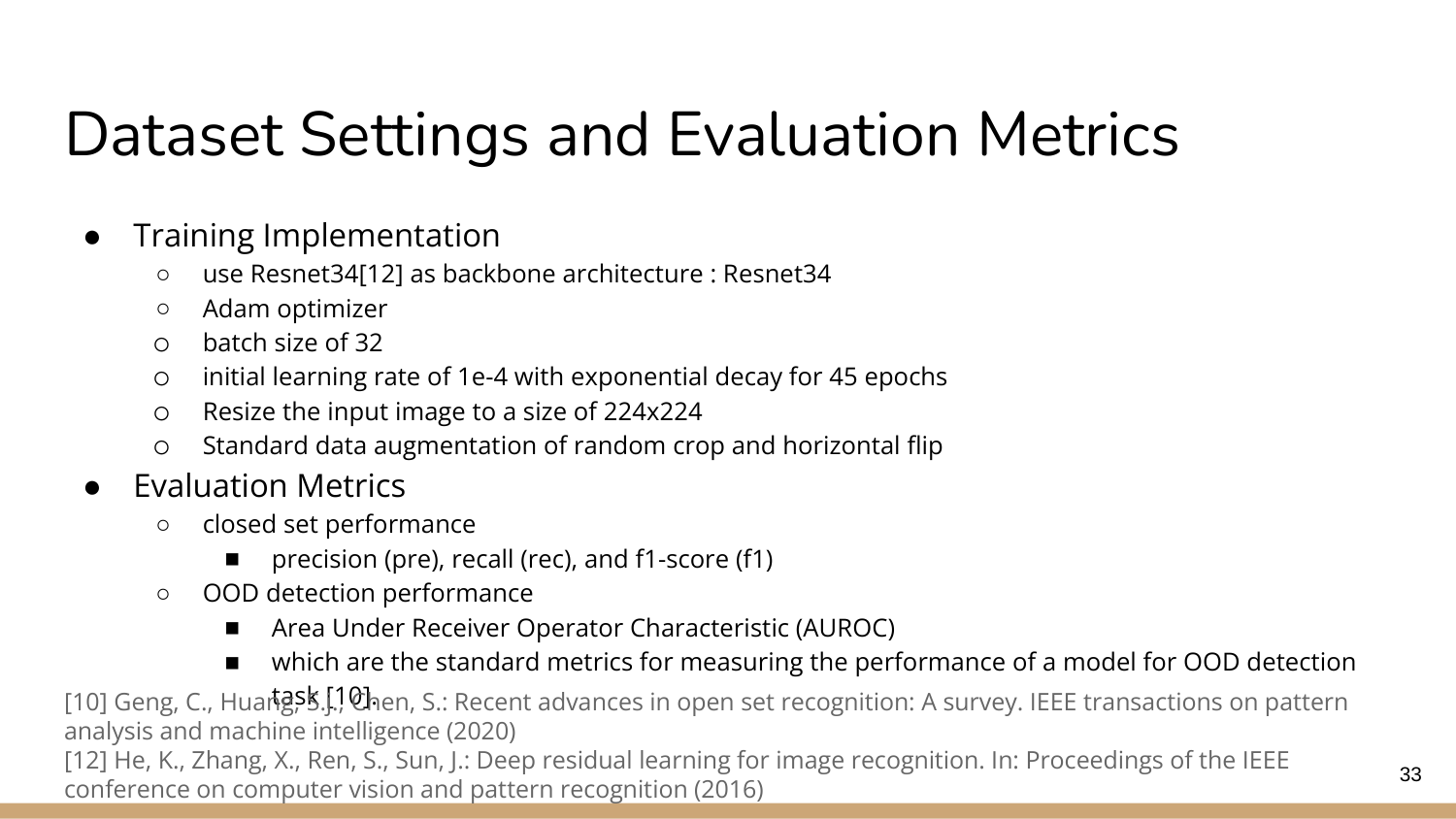

# Dataset Settings and Evaluation Metrics
Training Implementation
use Resnet34[12] as backbone architecture : Resnet34
Adam optimizer
batch size of 32
initial learning rate of 1e-4 with exponential decay for 45 epochs
Resize the input image to a size of 224x224
Standard data augmentation of random crop and horizontal flip
Evaluation Metrics
closed set performance
precision (pre), recall (rec), and f1-score (f1)
OOD detection performance
Area Under Receiver Operator Characteristic (AUROC)
which are the standard metrics for measuring the performance of a model for OOD detection task [10].
[10] Geng, C., Huang, S.j., Chen, S.: Recent advances in open set recognition: A survey. IEEE transactions on pattern analysis and machine intelligence (2020)
[12] He, K., Zhang, X., Ren, S., Sun, J.: Deep residual learning for image recognition. In: Proceedings of the IEEE conference on computer vision and pattern recognition (2016)
33